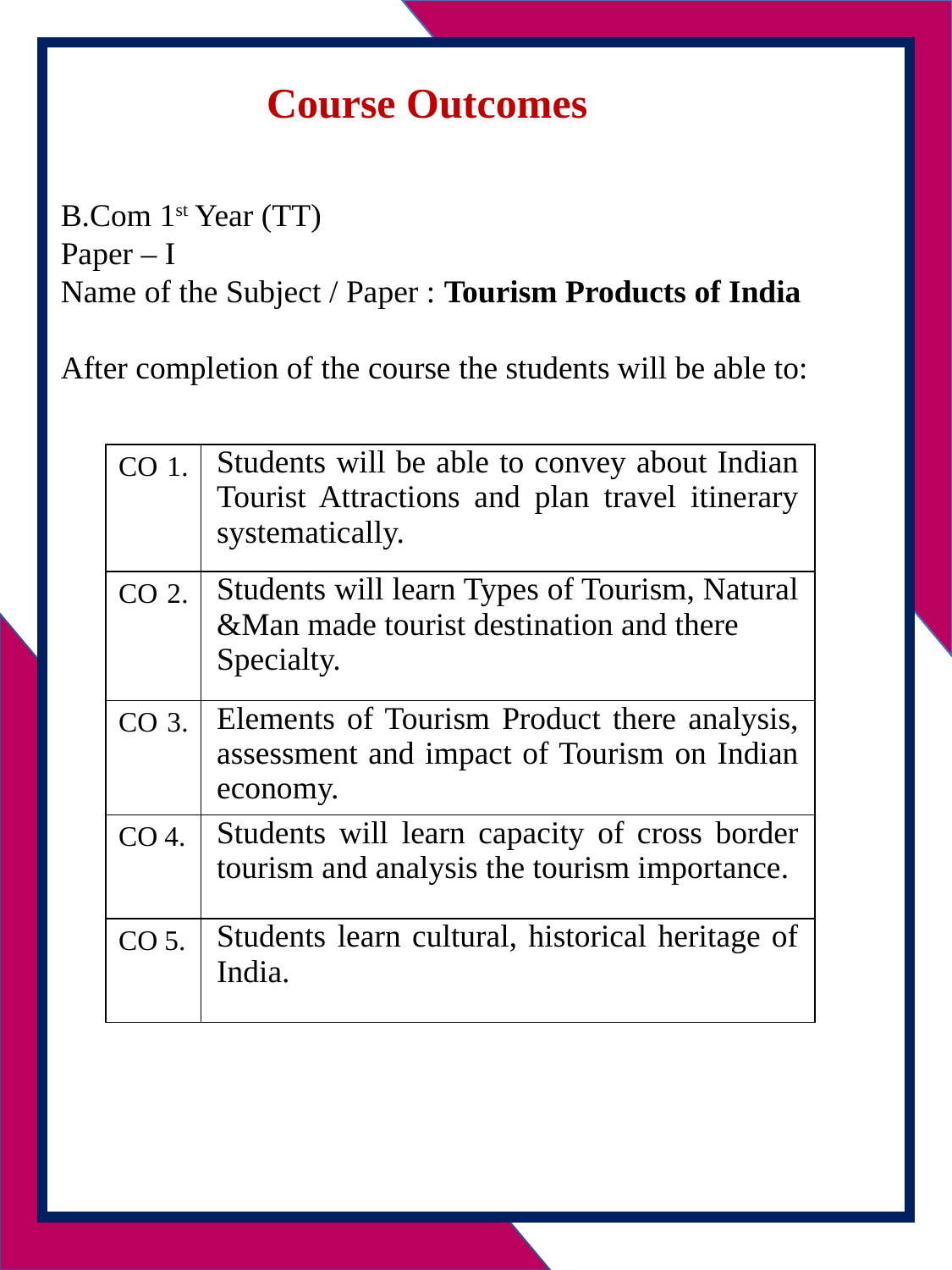

Course Outcomes

      B.Com 1st Year (TT)
      Paper – I
      Name of the Subject / Paper : Tourism Products of India

      After completion of the course the students will be able to:

| CO 1. | Students will be able to convey about Indian Tourist Attractions and plan travel itinerary systematically. |
| --- | --- |
| CO 2. | Students will learn Types of Tourism, Natural &Man made tourist destination and there Specialty. |
| CO 3. | Elements of Tourism Product there analysis, assessment and impact of Tourism on Indian economy. |
| CO 4. | Students will learn capacity of cross border tourism and analysis the tourism importance. |
| CO 5. | Students learn cultural, historical heritage of India. |